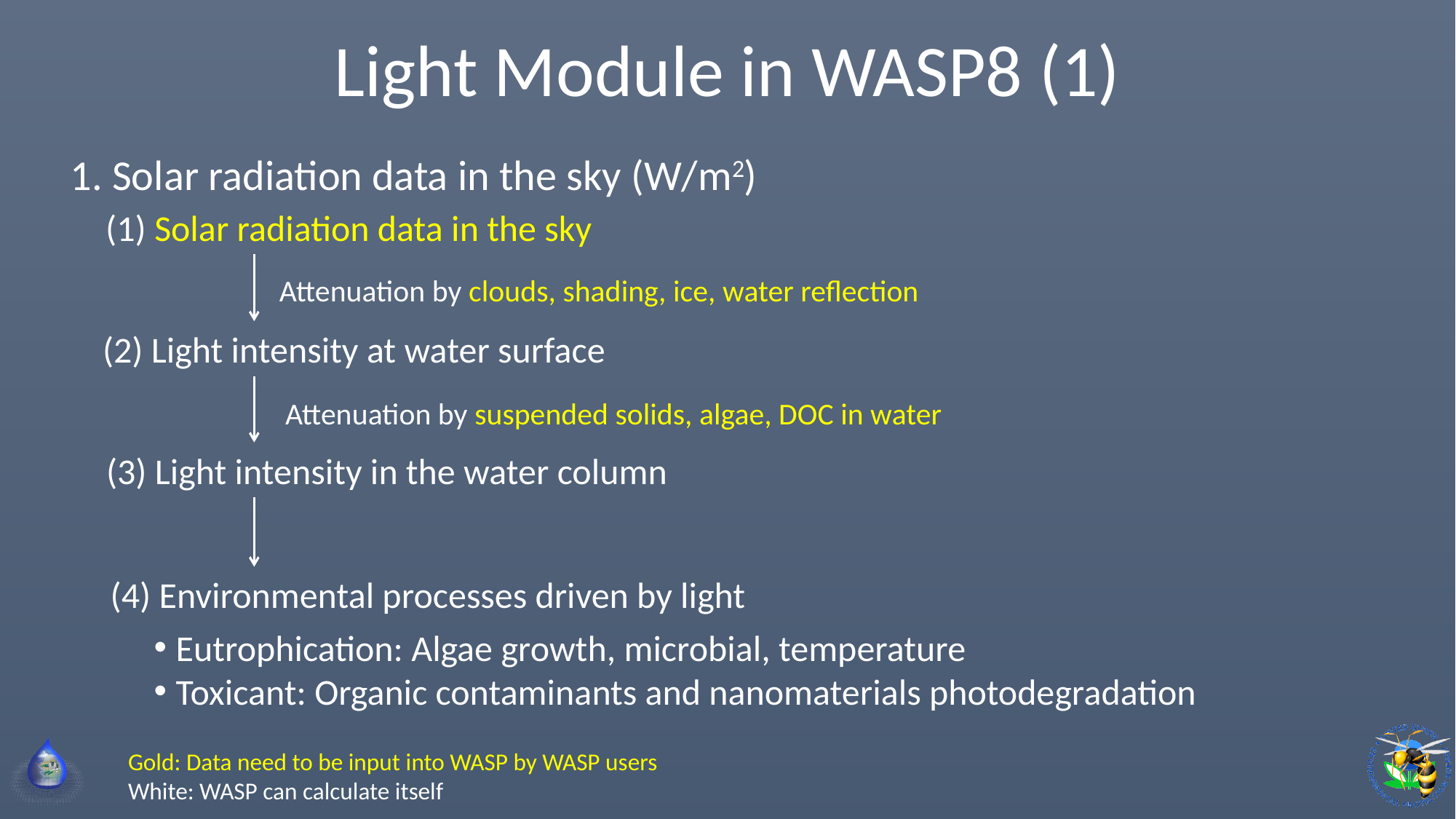

# Light Module in WASP8 (1)
1. Solar radiation data in the sky (W/m2)
(1) Solar radiation data in the sky
Attenuation by clouds, shading, ice, water reflection
(2) Light intensity at water surface
Attenuation by suspended solids, algae, DOC in water
(3) Light intensity in the water column
(4) Environmental processes driven by light
Eutrophication: Algae growth, microbial, temperature
Toxicant: Organic contaminants and nanomaterials photodegradation
Gold: Data need to be input into WASP by WASP users
White: WASP can calculate itself